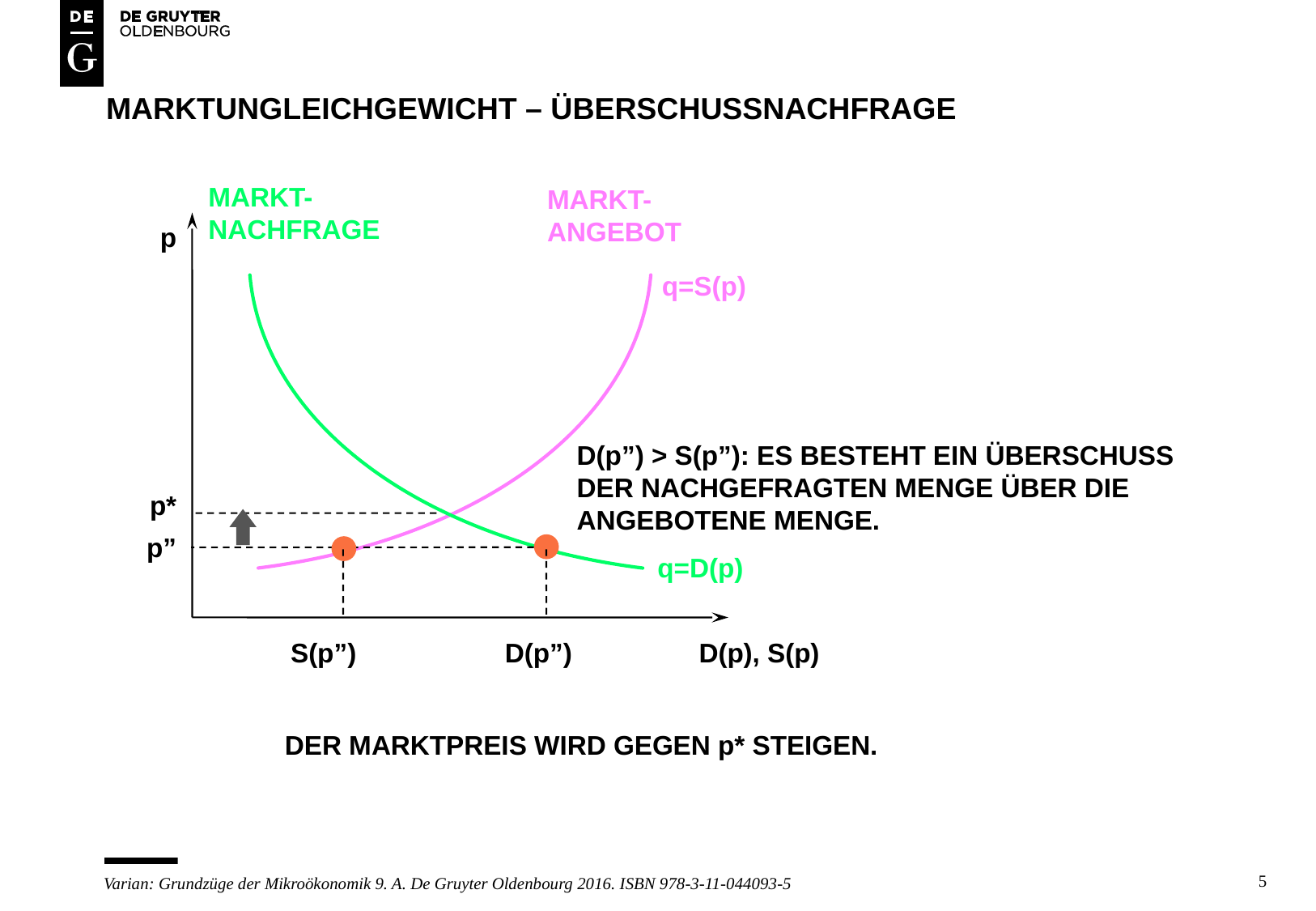

# MarktUNgleichgewicht – ÜBERSCHUSSNACHFRAGE

MARKT-
NACHFRAGE
MARKT-
ANGEBOT

p

q=S(p)
D(p”) > S(p”): ES BESTEHT EIN ÜBERSCHUSS
DER NACHGEFRAGTEN MENGE ÜBER DIE
ANGEBOTENE MENGE.
p*

p”

q=D(p)

S(p”)
D(p”)
D(p), S(p)
DER MARKTPREIS WIRD GEGEN p* STEIGEN.
5
Varian: Grundzüge der Mikroökonomik 9. A. De Gruyter Oldenbourg 2016. ISBN 978-3-11-044093-5